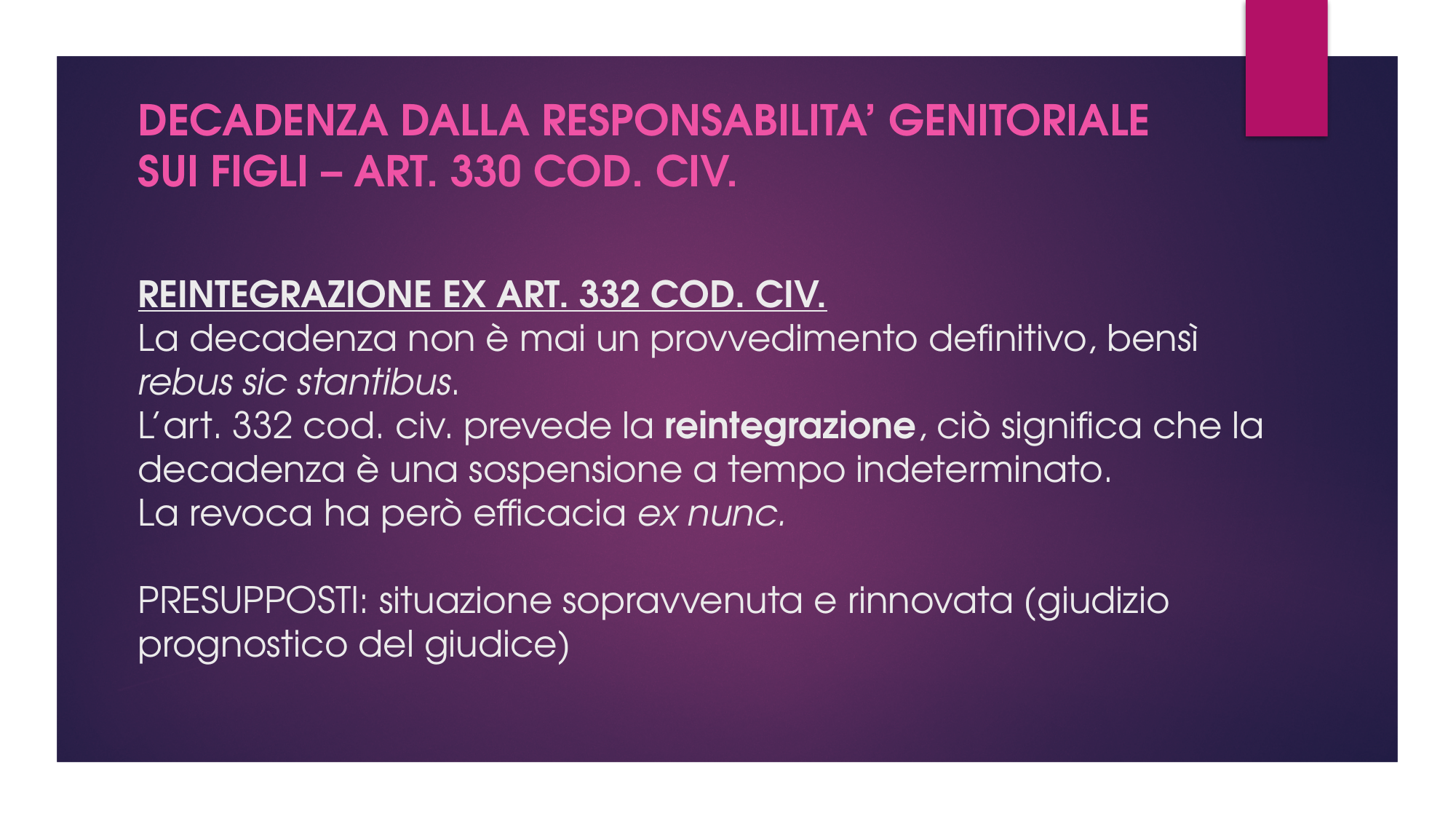

decadenza dalla responsabilita’ genitoriale sui figli – art. 330 cod. civ.
# REINTEGRAZIONE EX ART. 332 COD. CIV. La decadenza non è mai un provvedimento definitivo, bensì rebus sic stantibus. L’art. 332 cod. civ. prevede la reintegrazione, ciò significa che la decadenza è una sospensione a tempo indeterminato. La revoca ha però efficacia ex nunc. PRESUPPOSTI: situazione sopravvenuta e rinnovata (giudizio prognostico del giudice)